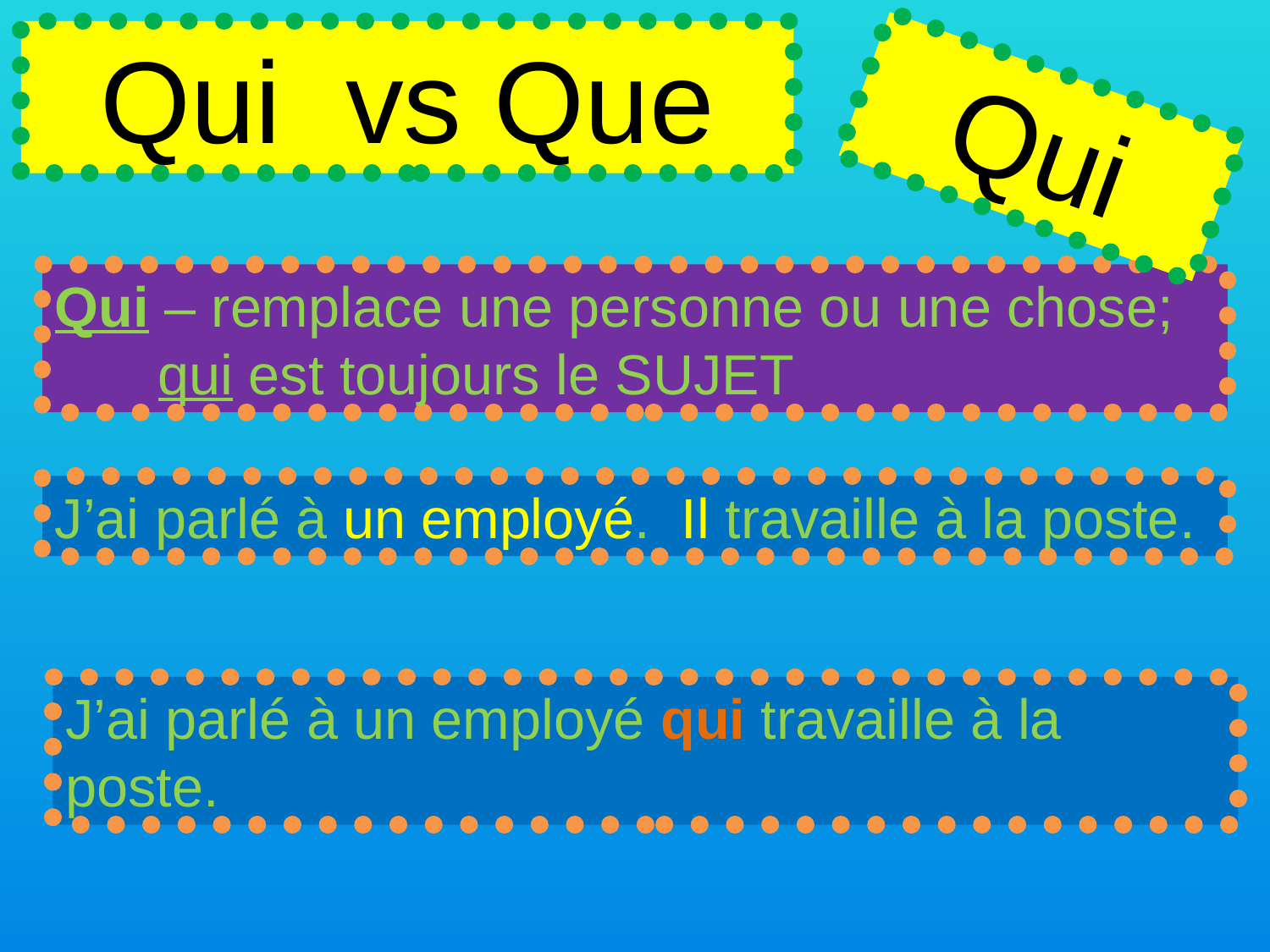

Qui  vs Que
Qui
Qui – remplace une personne ou une chose; qui est toujours le SUJET
J’ai parlé à un employé.  Il travaille à la poste.
J’ai parlé à un employé qui travaille à la poste.